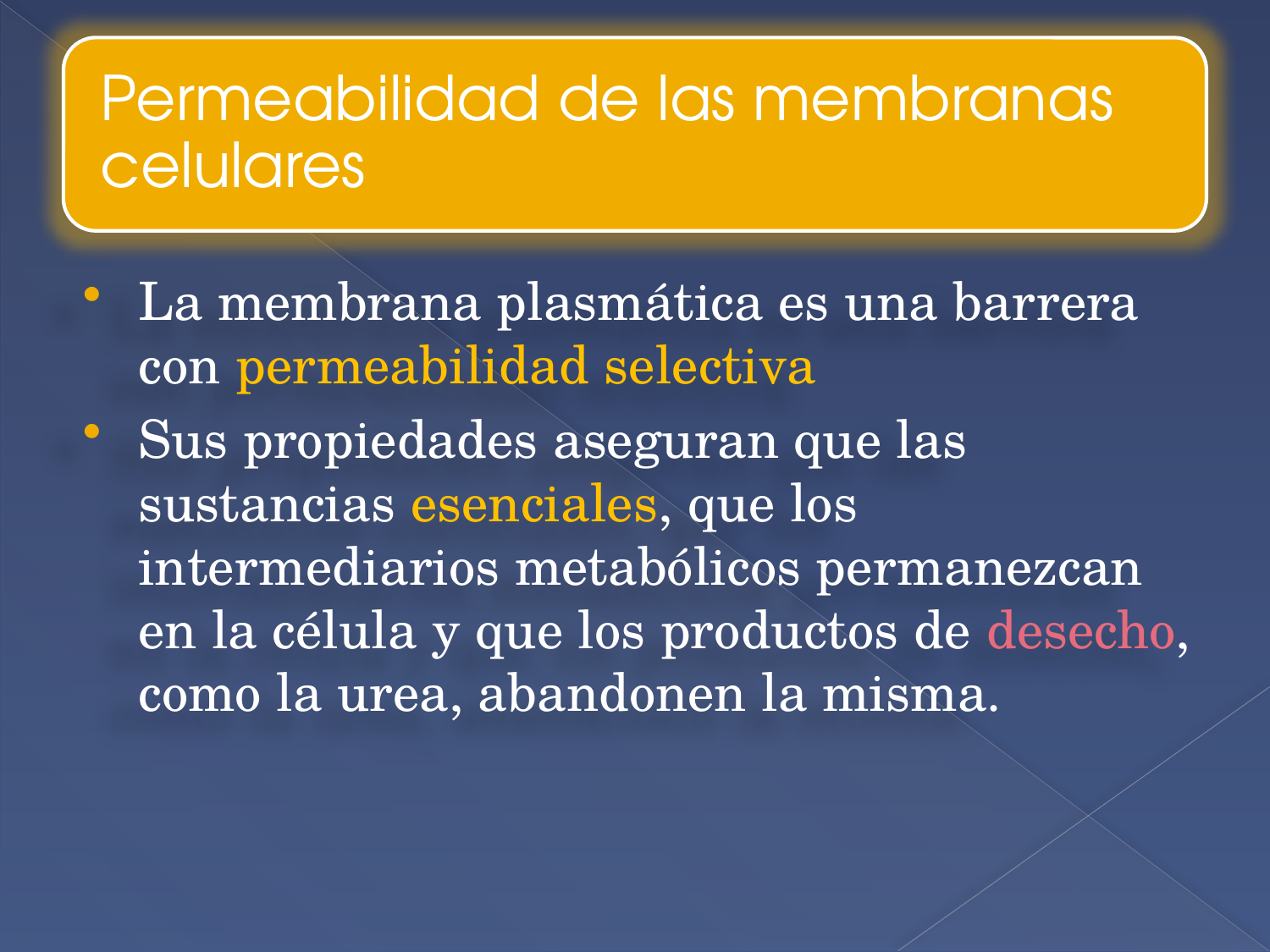

Permeabilidad de las membranas celulares
La membrana plasmática es una barrera con permeabilidad selectiva
Sus propiedades aseguran que las sustancias esenciales, que los intermediarios metabólicos permanezcan en la célula y que los productos de desecho, como la urea, abandonen la misma.